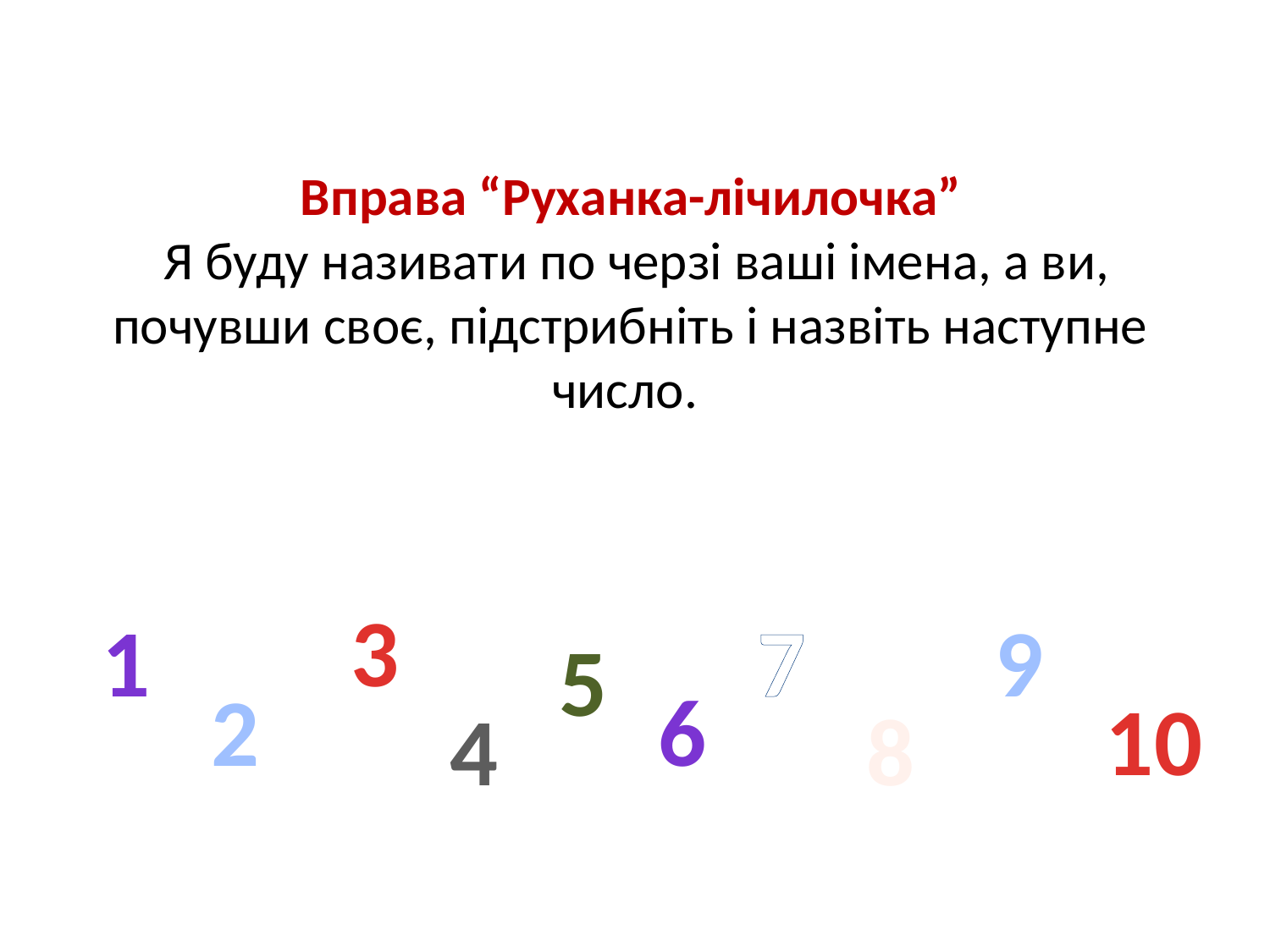

# Вправа “Руханка-лічилочка” Я буду називати по черзі ваші імена, а ви, почувши своє, підстрибніть і назвіть наступне число.
3
1
7
9
5
2
6
10
4
8